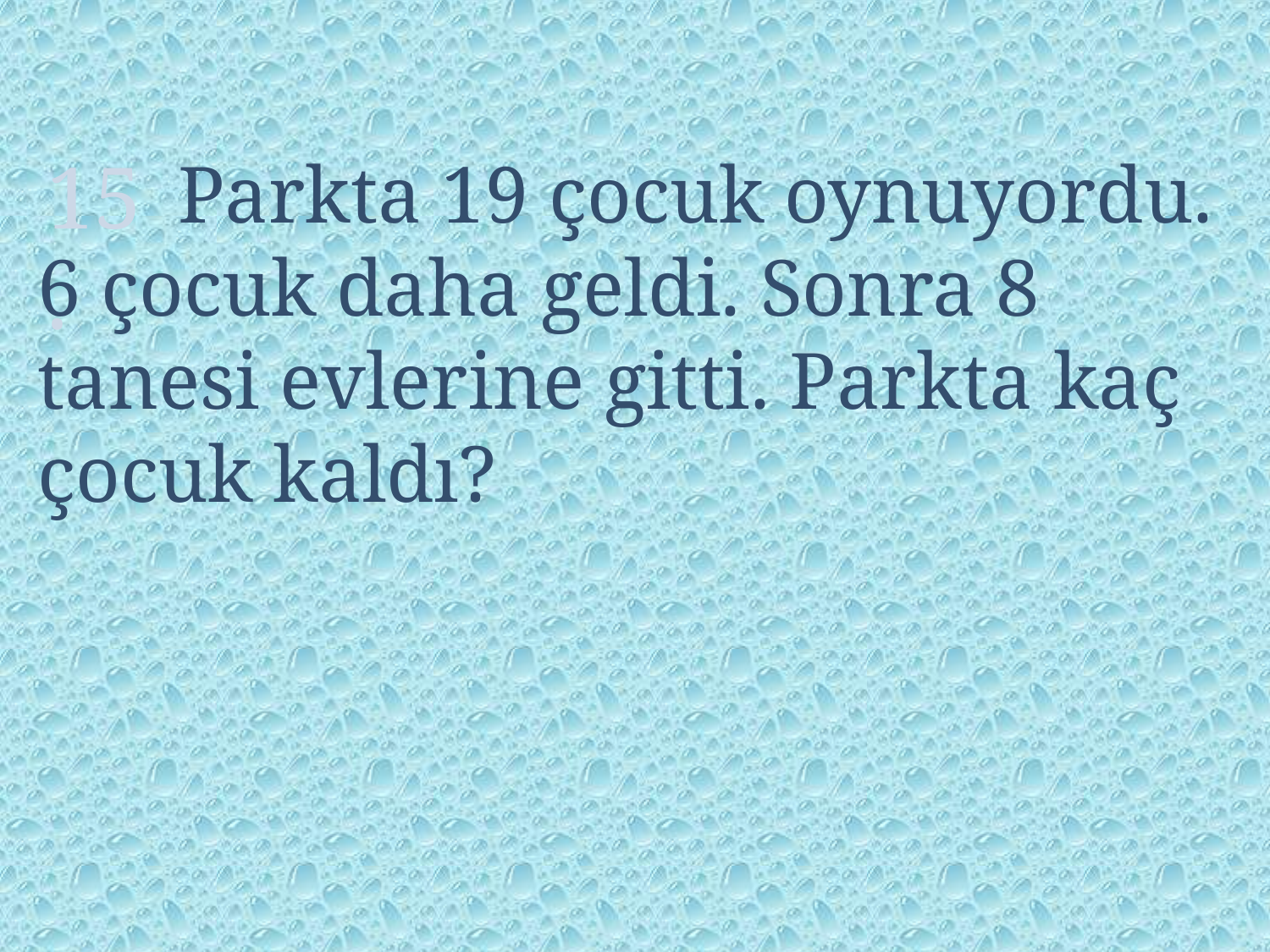

15.

       Parkta 19 çocuk oynuyordu. 6 çocuk daha geldi. Sonra 8 tanesi evlerine gitti. Parkta kaç çocuk kaldı?